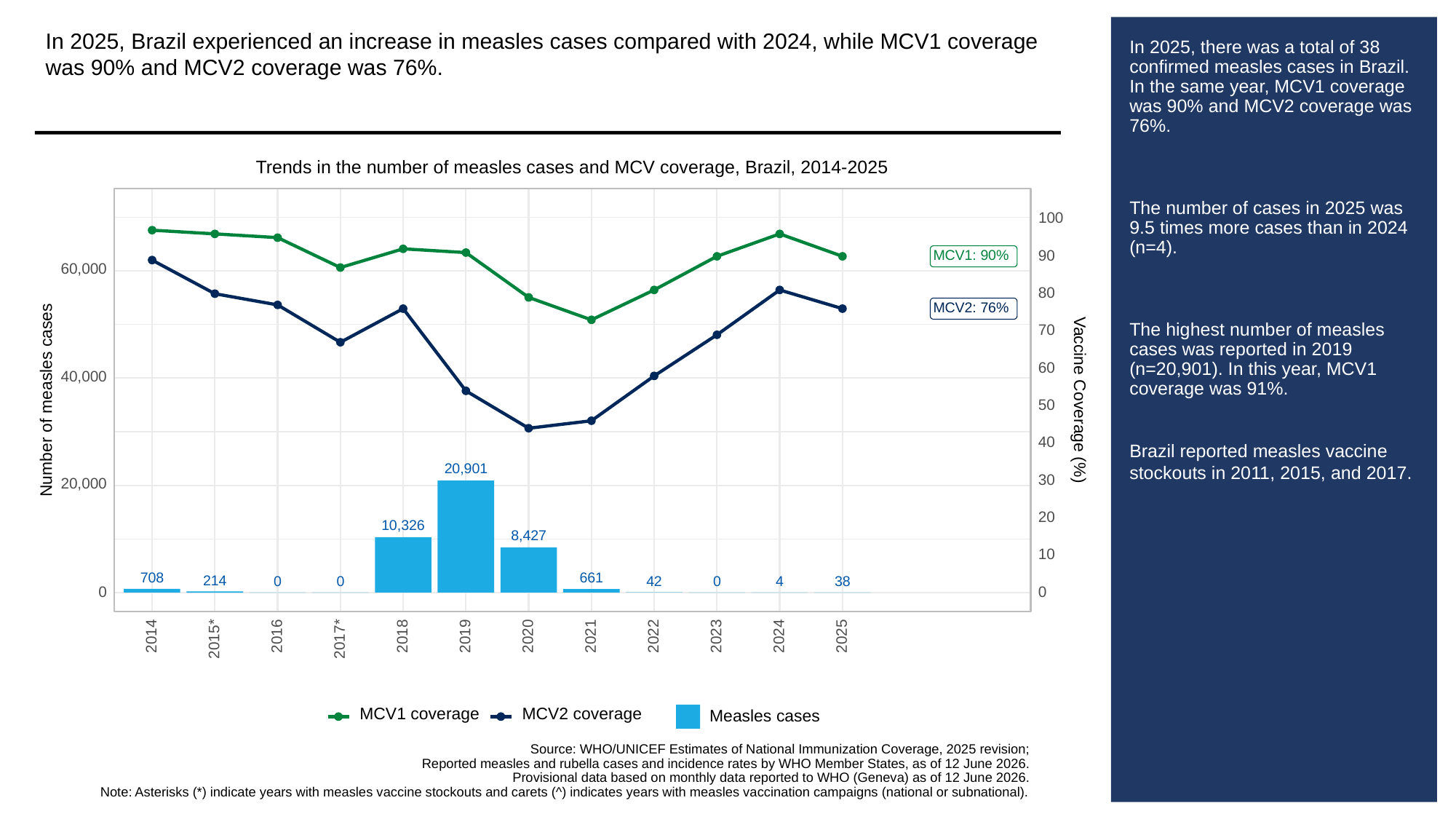

In 2025, Brazil experienced an increase in measles cases compared with 2024, while MCV1 coverage was 90% and MCV2 coverage was 76%.
# In 2025, there was a total of 38 confirmed measles cases in Brazil. In the same year, MCV1 coverage was 90% and MCV2 coverage was 76%.

The number of cases in 2025 was 9.5 times more cases than in 2024 (n=4).

The highest number of measles cases was reported in 2019 (n=20,901). In this year, MCV1 coverage was 91%.

Brazil reported measles vaccine stockouts in 2011, 2015, and 2017.

Trends in the number of measles cases and MCV coverage, Brazil, 2014-2025

100

90
MCV1: 90%

60,000

80

MCV2: 76%

70

60
40,000

Vaccine Coverage (%)
Number of measles cases
50

40
20,901
30
20,000

20
10,326
8,427

10
708
661
214
38
42
0
0
0
4
0
0

2023
2014
2016
2018
2019
2020
2021
2022
2024
2025
2015*
2017*

MCV1 coverage
MCV2 coverage
Measles cases

Source: WHO/UNICEF Estimates of National Immunization Coverage, 2025 revision;
Reported measles and rubella cases and incidence rates by WHO Member States, as of 12 June 2026.
Provisional data based on monthly data reported to WHO (Geneva) as of 12 June 2026.
Note: Asterisks (*) indicate years with measles vaccine stockouts and carets (^) indicates years with measles vaccination campaigns (national or subnational).